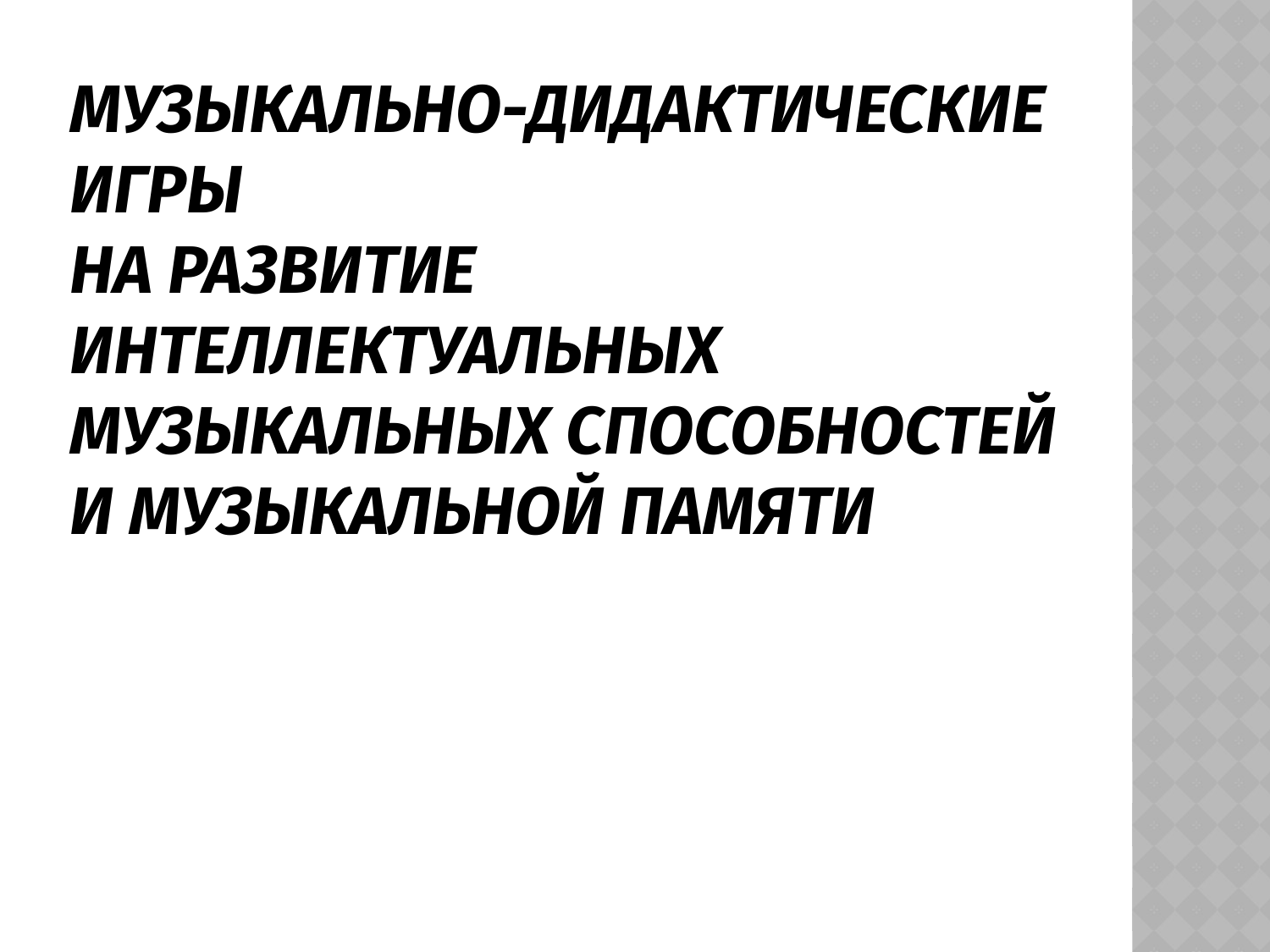

# МУЗЫКАЛЬНО-дидактические игры на развитие интеллектуальных музыкальных способностей и музыкальной памяти